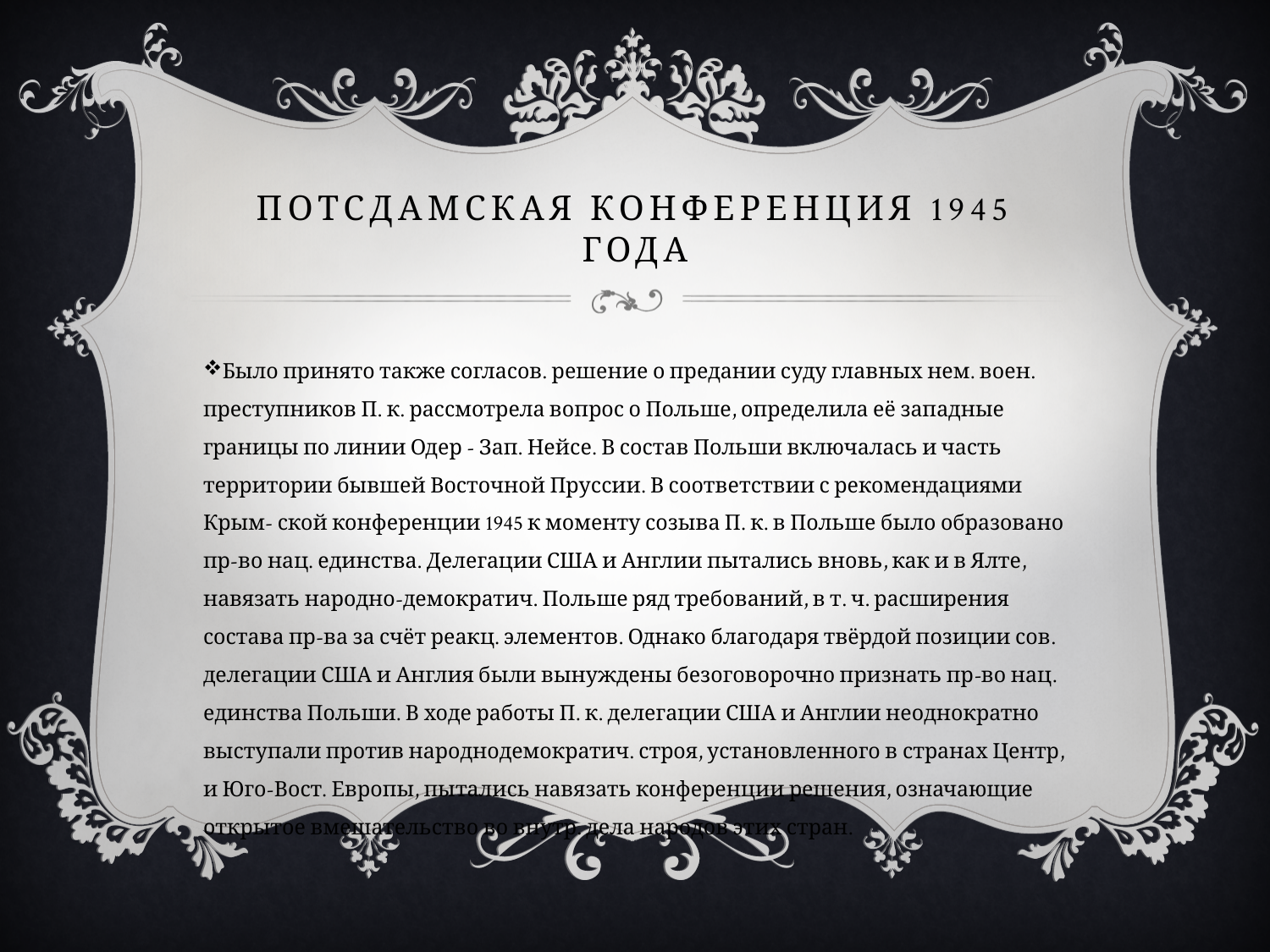

# Потсдамская конференция 1945 года
Было принято также согласов. решение о предании суду главных нем. воен. преступников П. к. рассмотрела вопрос о Польше, определила её западные границы по линии Одер - Зап. Нейсе. В состав Польши включалась и часть территории бывшей Восточной Пруссии. В соответствии с рекомендациями Крым- ской конференции 1945 к моменту созыва П. к. в Польше было образовано пр-во нац. единства. Делегации США и Англии пытались вновь, как и в Ялте, навязать народно-демократич. Польше ряд требований, в т. ч. расширения состава пр-ва за счёт реакц. элементов. Однако благодаря твёрдой позиции сов. делегации США и Англия были вынуждены безоговорочно признать пр-во нац. единства Польши. В ходе работы П. к. делегации США и Англии неоднократно выступали против народнодемократич. строя, установленного в странах Центр, и Юго-Вост. Европы, пытались навязать конференции решения, означающие открытое вмешательство во внутр. дела народов этих стран.